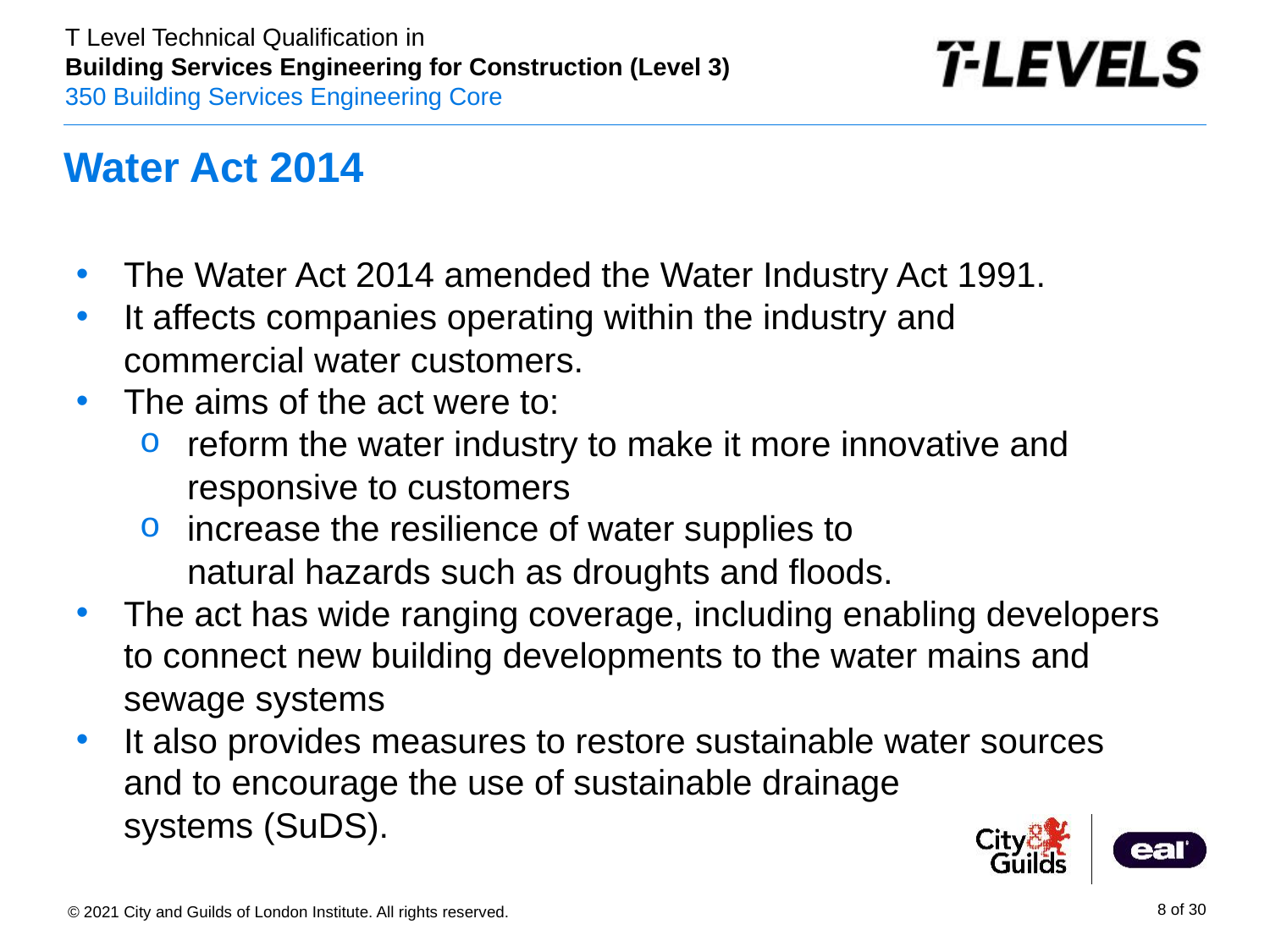

# Water Act 2014
The Water Act 2014 amended the Water Industry Act 1991.
It affects companies operating within the industry and commercial water customers.
The aims of the act were to:
reform the water industry to make it more innovative and responsive to customers
increase the resilience of water supplies to natural hazards such as droughts and floods.
The act has wide ranging coverage, including enabling developers to connect new building developments to the water mains and sewage systems
It also provides measures to restore sustainable water sources and to encourage the use of sustainable drainage systems (SuDS).